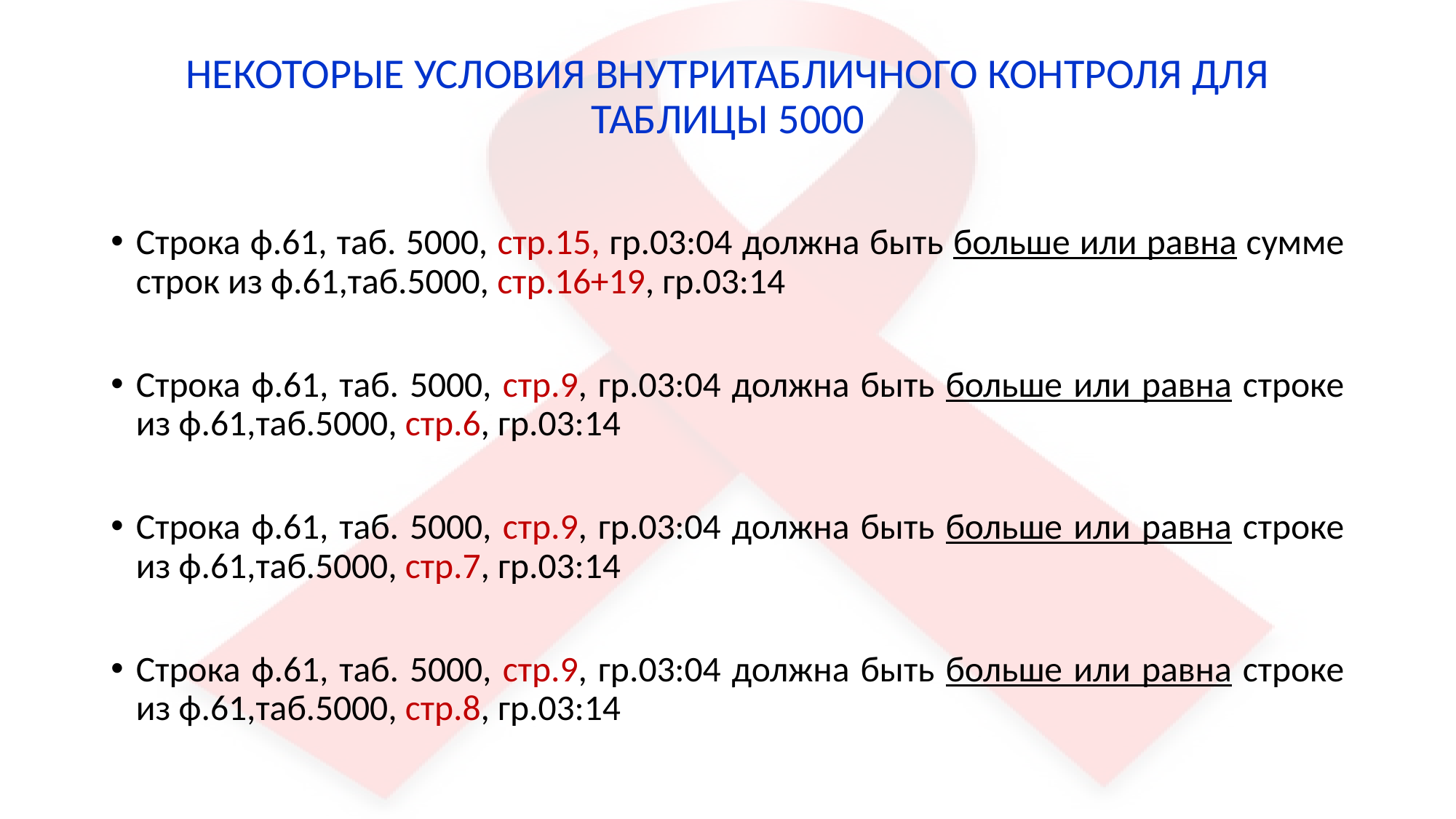

# НЕКОТОРЫЕ УСЛОВИЯ ВНУТРИТАБЛИЧНОГО КОНТРОЛЯ ДЛЯ ТАБЛИЦЫ 5000
Строка ф.61, таб. 5000, стр.15, гр.03:04 должна быть больше или равна сумме строк из ф.61,таб.5000, стр.16+19, гр.03:14

Строка ф.61, таб. 5000, стр.9, гр.03:04 должна быть больше или равна строке из ф.61,таб.5000, стр.6, гр.03:14

Строка ф.61, таб. 5000, стр.9, гр.03:04 должна быть больше или равна строке из ф.61,таб.5000, стр.7, гр.03:14

Строка ф.61, таб. 5000, стр.9, гр.03:04 должна быть больше или равна строке из ф.61,таб.5000, стр.8, гр.03:14